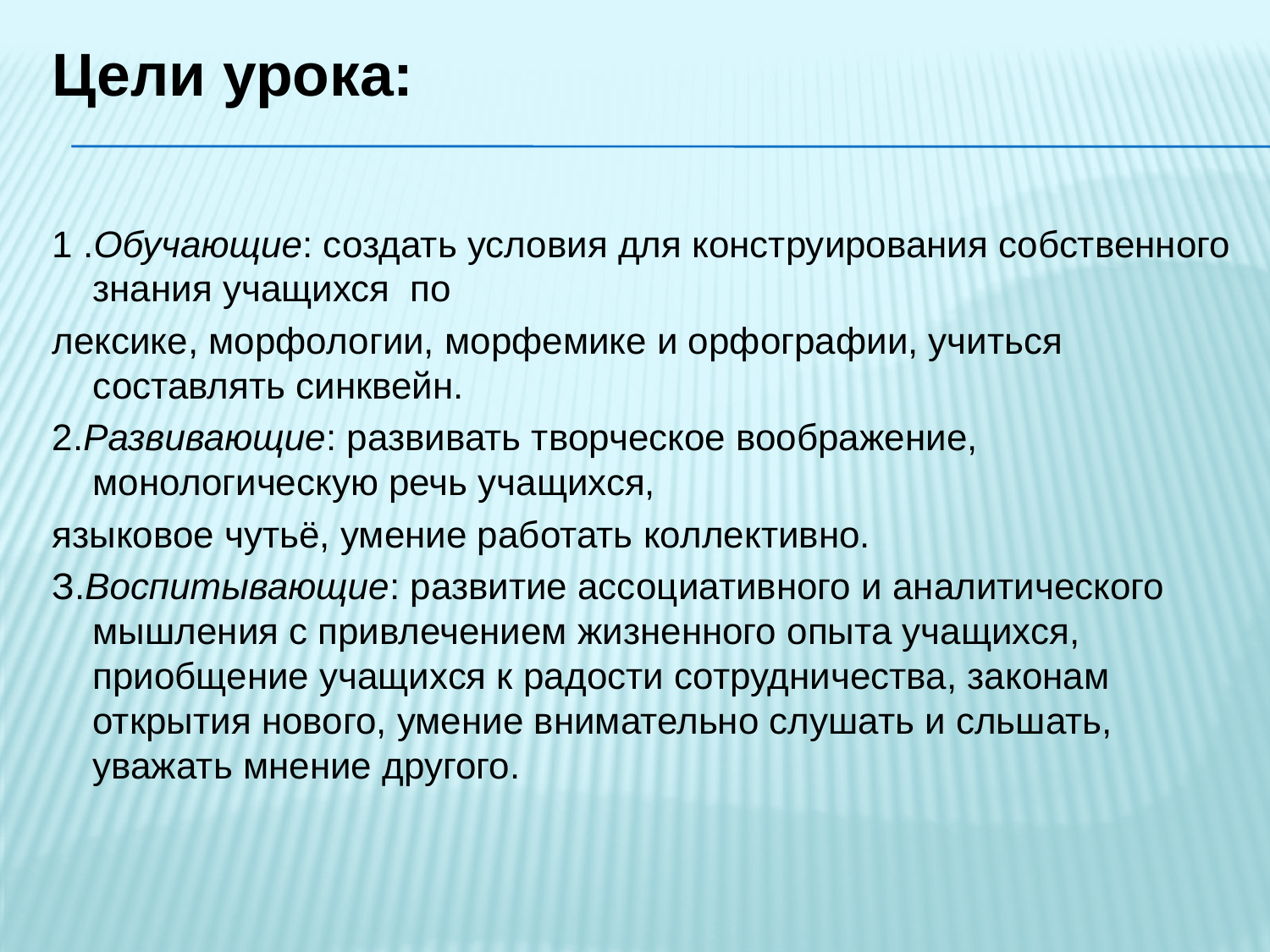

Цели урока:

1 .Обучающие: создать условия для конструирования собственного знания учащихся  по
лексике, морфологии, морфемике и орфографии, учиться составлять синквейн.
2.Развивающие: развивать творческое воображение, монологическую речь учащихся,
языковое чутьё, умение работать коллективно.
З.Воспитывающие: развитие ассоциативного и аналитического мышления с привлечением жизненного опыта учащихся, приобщение учащихся к радости сотрудничества, законам открытия нового, умение внимательно слушать и сльшать, уважать мнение другого.